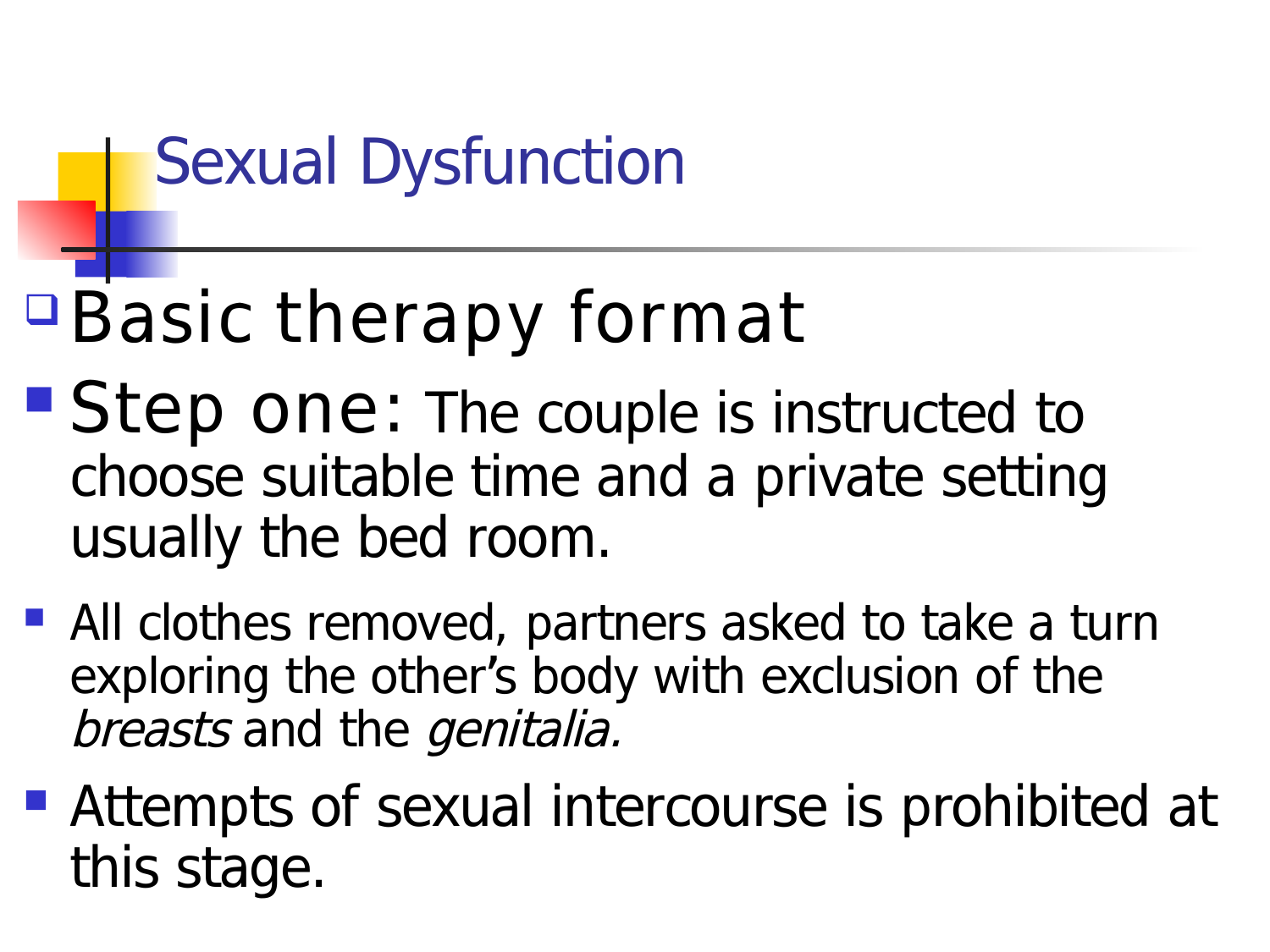

# Sexual Dysfunction
Basic therapy format
Step one: The couple is instructed to choose suitable time and a private setting usually the bed room.

All clothes removed, partners asked to take a turn exploring the other’s body with exclusion of the breasts and the genitalia.

Attempts of sexual intercourse is prohibited at this stage.